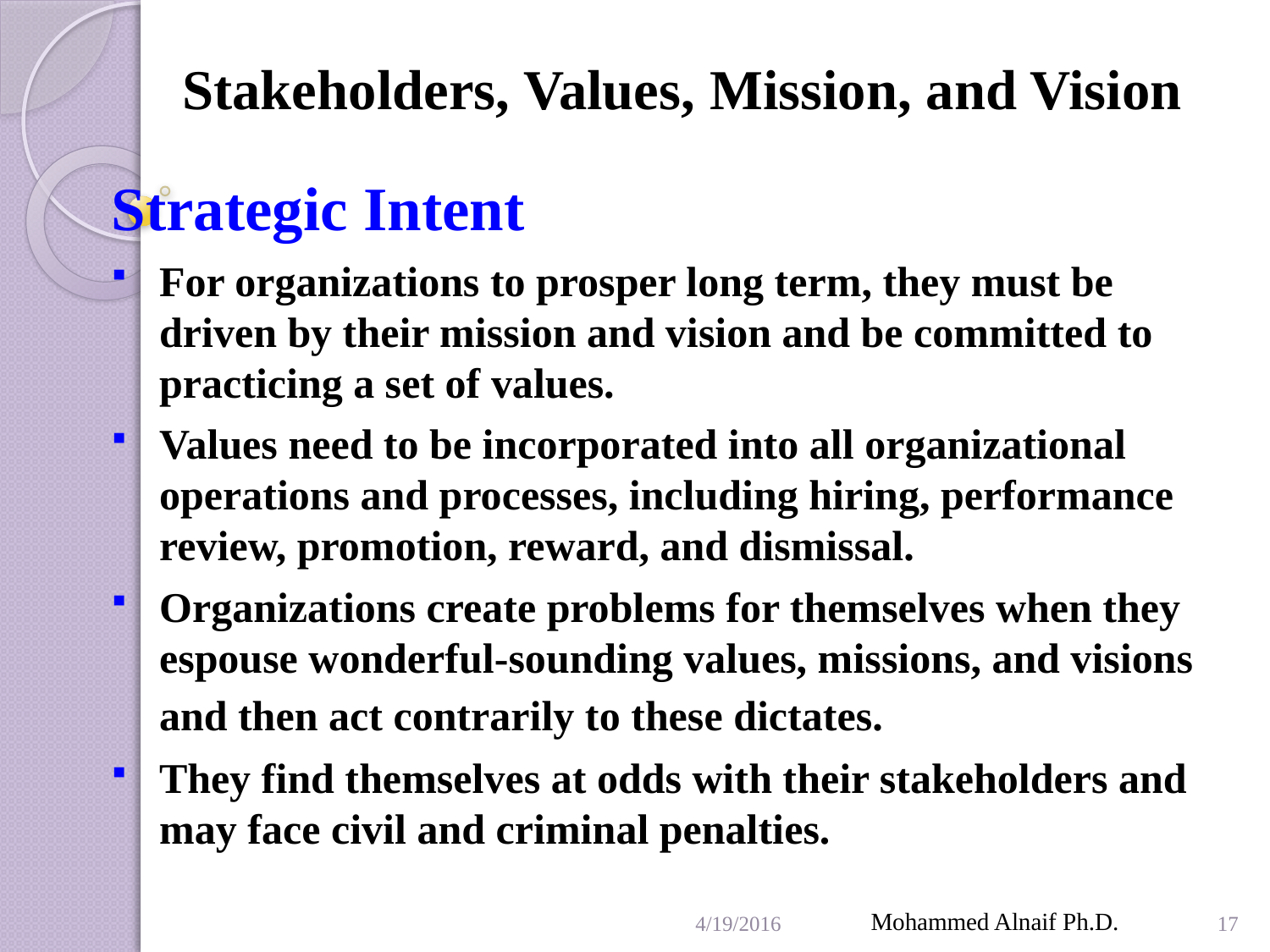

# Stakeholders, Values, Mission, and Vision
Strategic Intent
For organizations to prosper long term, they must be driven by their mission and vision and be committed to practicing a set of values.
Values need to be incorporated into all organizational operations and processes, including hiring, performance review, promotion, reward, and dismissal.
Organizations create problems for themselves when they espouse wonderful-sounding values, missions, and visions and then act contrarily to these dictates.
They find themselves at odds with their stakeholders and may face civil and criminal penalties.
4/19/2016
Mohammed Alnaif Ph.D.
17